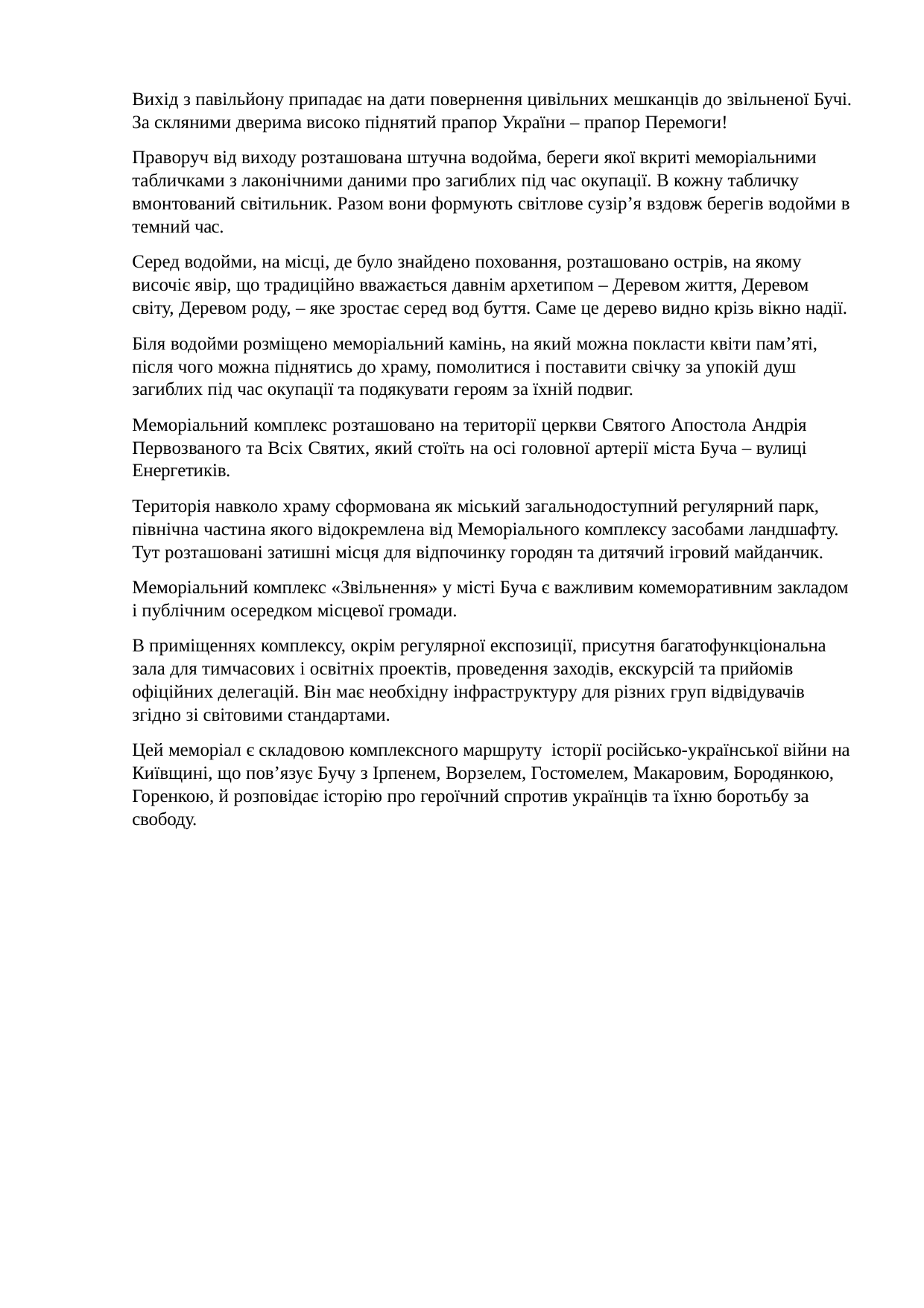

Вихід з павільйону припадає на дати повернення цивільних мешканців до звільненої Бучі. За скляними дверима високо піднятий прапор України – прапор Перемоги!
Праворуч від виходу розташована штучна водойма, береги якої вкриті меморіальними табличками з лаконічними даними про загиблих під час окупації. В кожну табличку вмонтований світильник. Разом вони формують світлове сузір’я вздовж берегів водойми в темний час.
Серед водойми, на місці, де було знайдено поховання, розташовано острів, на якому височіє явір, що традиційно вважається давнім архетипом – Деревом життя, Деревом світу, Деревом роду, – яке зростає серед вод буття. Саме це дерево видно крізь вікно надії.
Біля водойми розміщено меморіальний камінь, на який можна покласти квіти пам’яті, після чого можна піднятись до храму, помолитися і поставити свічку за упокій душ загиблих під час окупації та подякувати героям за їхній подвиг.
Меморіальний комплекс розташовано на території церкви Святого Апостола Андрія Первозваного та Всіх Святих, який стоїть на осі головної артерії міста Буча – вулиці Енергетиків.
Територія навколо храму сформована як міський загальнодоступний регулярний парк, північна частина якого відокремлена від Меморіального комплексу засобами ландшафту. Тут розташовані затишні місця для відпочинку городян та дитячий ігровий майданчик.
Меморіальний комплекс «Звільнення» у місті Буча є важливим комеморативним закладом і публічним осередком місцевої громади.
В приміщеннях комплексу, окрім регулярної експозиції, присутня багатофункціональна зала для тимчасових і освітніх проектів, проведення заходів, екскурсій та прийомів офіційних делегацій. Він має необхідну інфраструктуру для різних груп відвідувачів згідно зі світовими стандартами.
Цей меморіал є складовою комплексного маршруту історії російсько-української війни на Київщині, що пов’язує Бучу з Ірпенем, Ворзелем, Гостомелем, Макаровим, Бородянкою, Горенкою, й розповідає історію про героїчний спротив українців та їхню боротьбу за свободу.